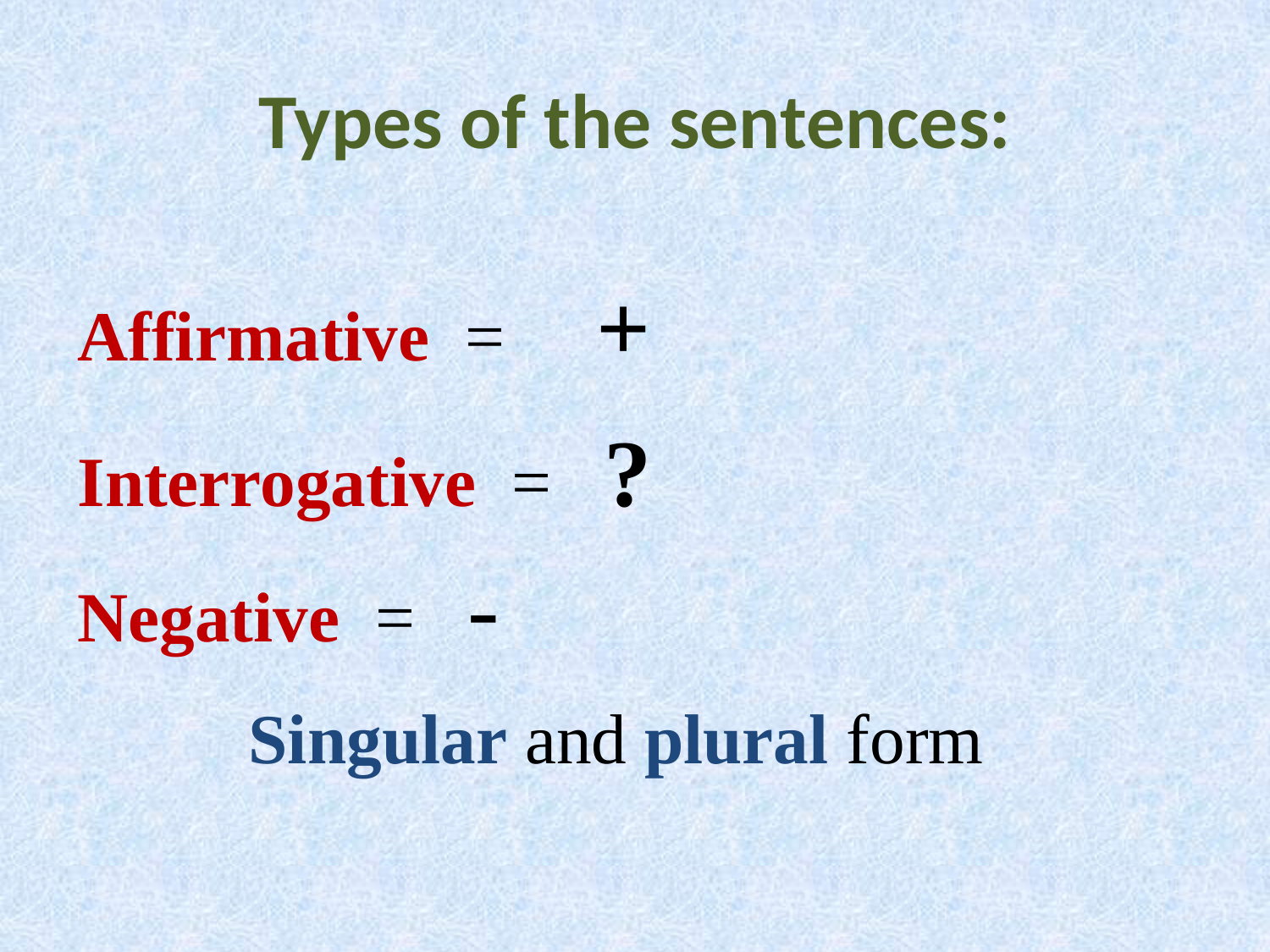

# Types of the sentences:
Affirmative  =     +

Interrogative  =   ?

Negative  =   -

Singular and plural form